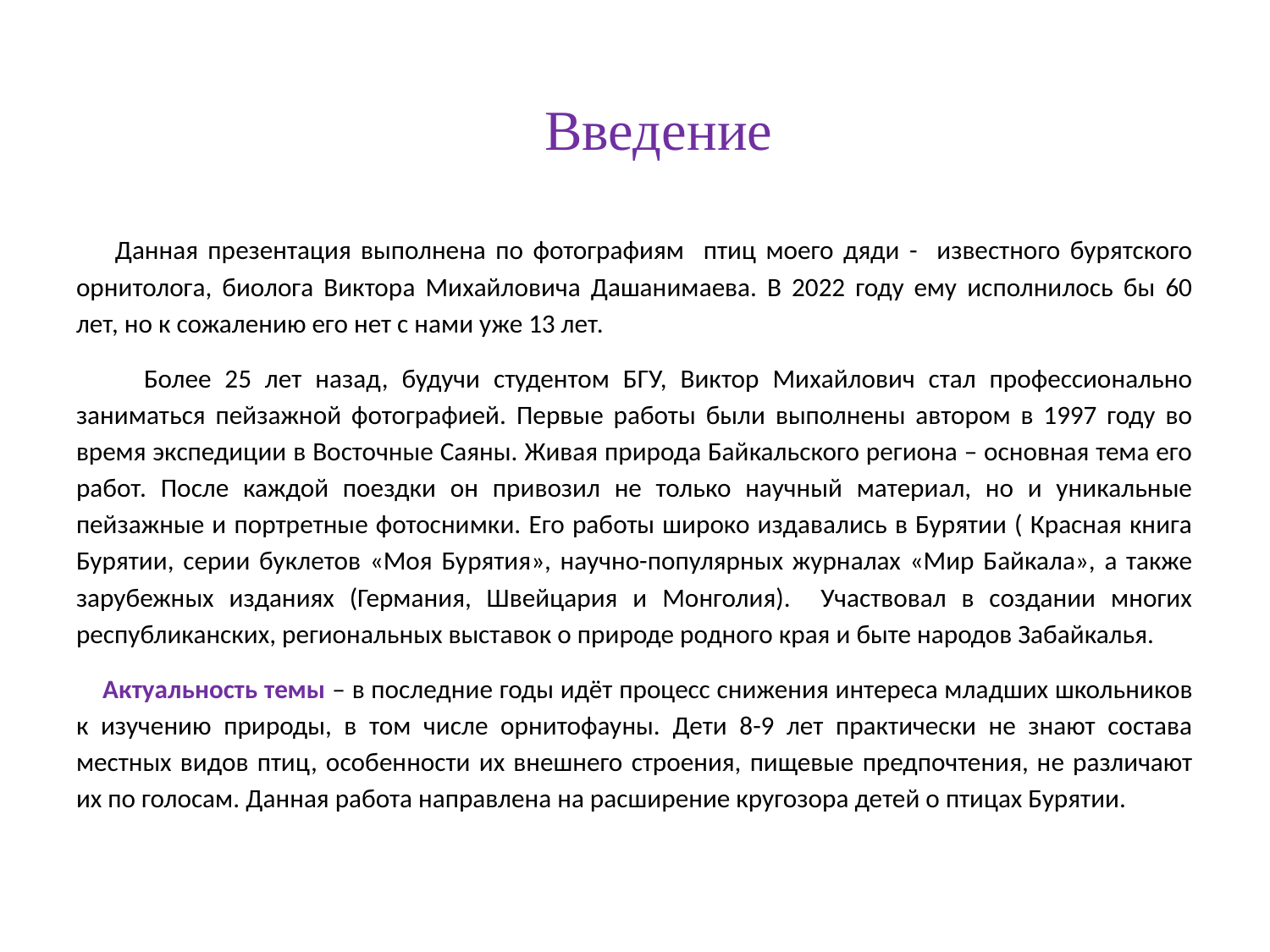

# Введение
    Данная презентация выполнена по фотографиям  птиц моего дяди -  известного бурятского орнитолога, биолога Виктора Михайловича Дашанимаева. В 2022 году ему исполнилось бы 60 лет, но к сожалению его нет с нами уже 13 лет.
     Более 25 лет назад, будучи студентом БГУ, Виктор Михайлович стал профессионально заниматься пейзажной фотографией. Первые работы были выполнены автором в 1997 году во время экспедиции в Восточные Саяны. Живая природа Байкальского региона – основная тема его работ. После каждой поездки он привозил не только научный материал, но и уникальные пейзажные и портретные фотоснимки. Его работы широко издавались в Бурятии ( Красная книга Бурятии, серии буклетов «Моя Бурятия», научно-популярных журналах «Мир Байкала», а также зарубежных изданиях (Германия, Швейцария и Монголия).  Участвовал в создании многих республиканских, региональных выставок о природе родного края и быте народов Забайкалья.
    Актуальность темы – в последние годы идёт процесс снижения интереса младших школьников к изучению природы, в том числе орнитофауны. Дети 8-9 лет практически не знают состава местных видов птиц, особенности их внешнего строения, пищевые предпочтения, не различают их по голосам. Данная работа направлена на расширение кругозора детей о птицах Бурятии.